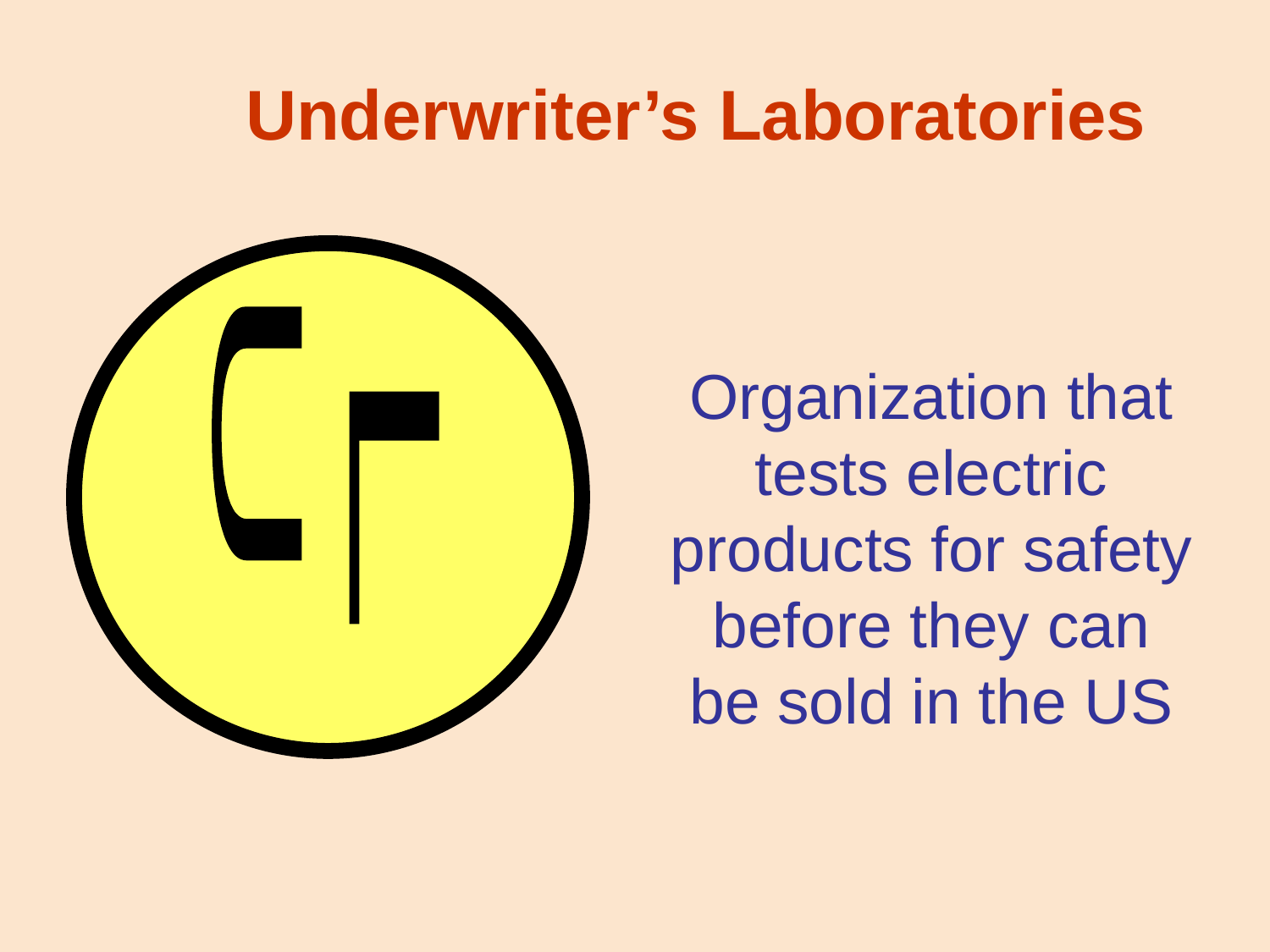

Underwriter’s Laboratories

U
L
Organization that tests electric products for safety before they can be sold in the US